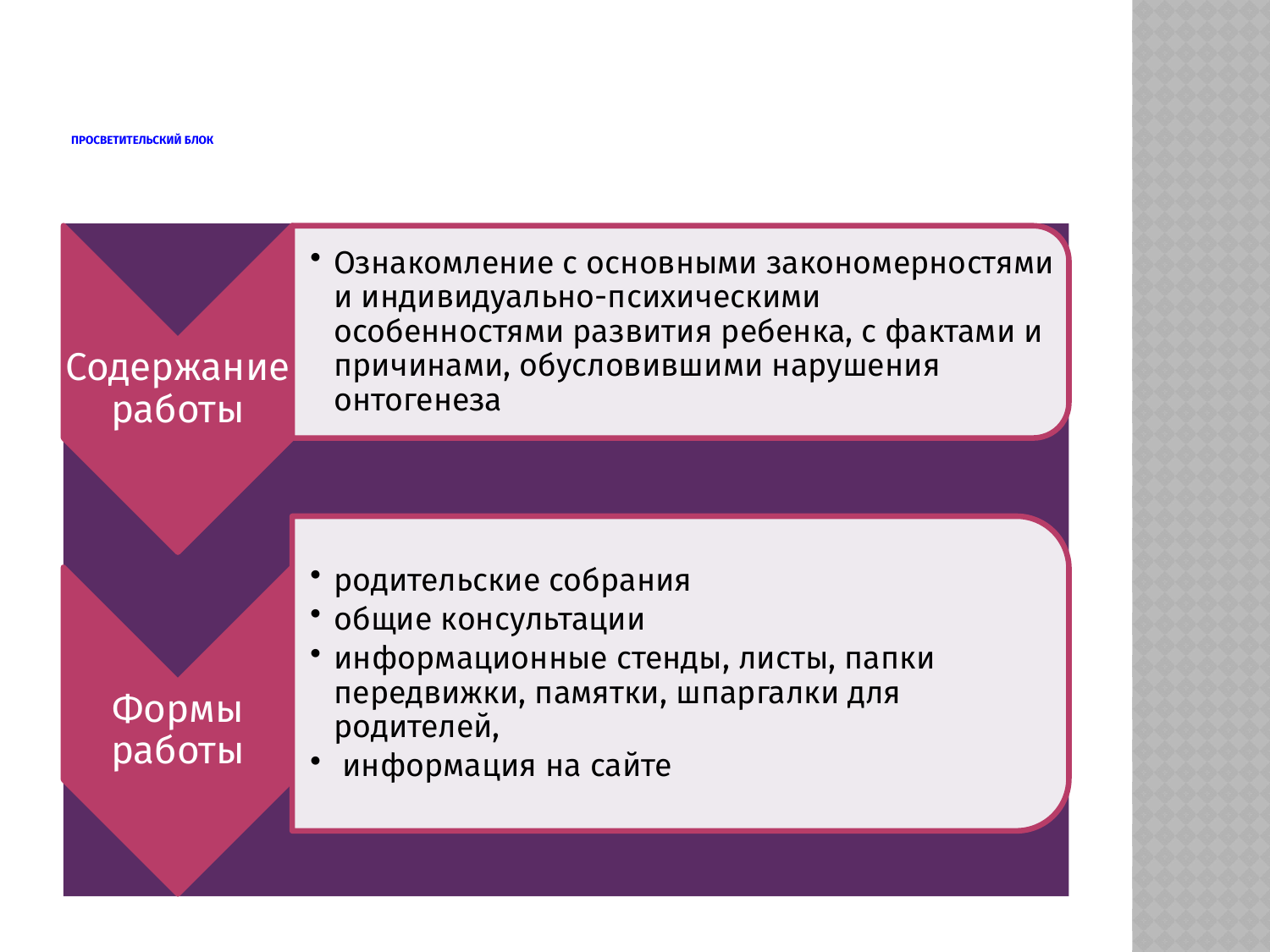

# Просветительский блок
Содержание работы
Ознакомление с основными закономерностями и индивидуально-психическими особенностями развития ребенка, с фактами и причинами, обусловившими нарушения онтогенеза
Формы работы
родительские собрания
общие консультации
информационные стенды, листы, папки передвижки, памятки, шпаргалки для родителей,
 информация на сайте